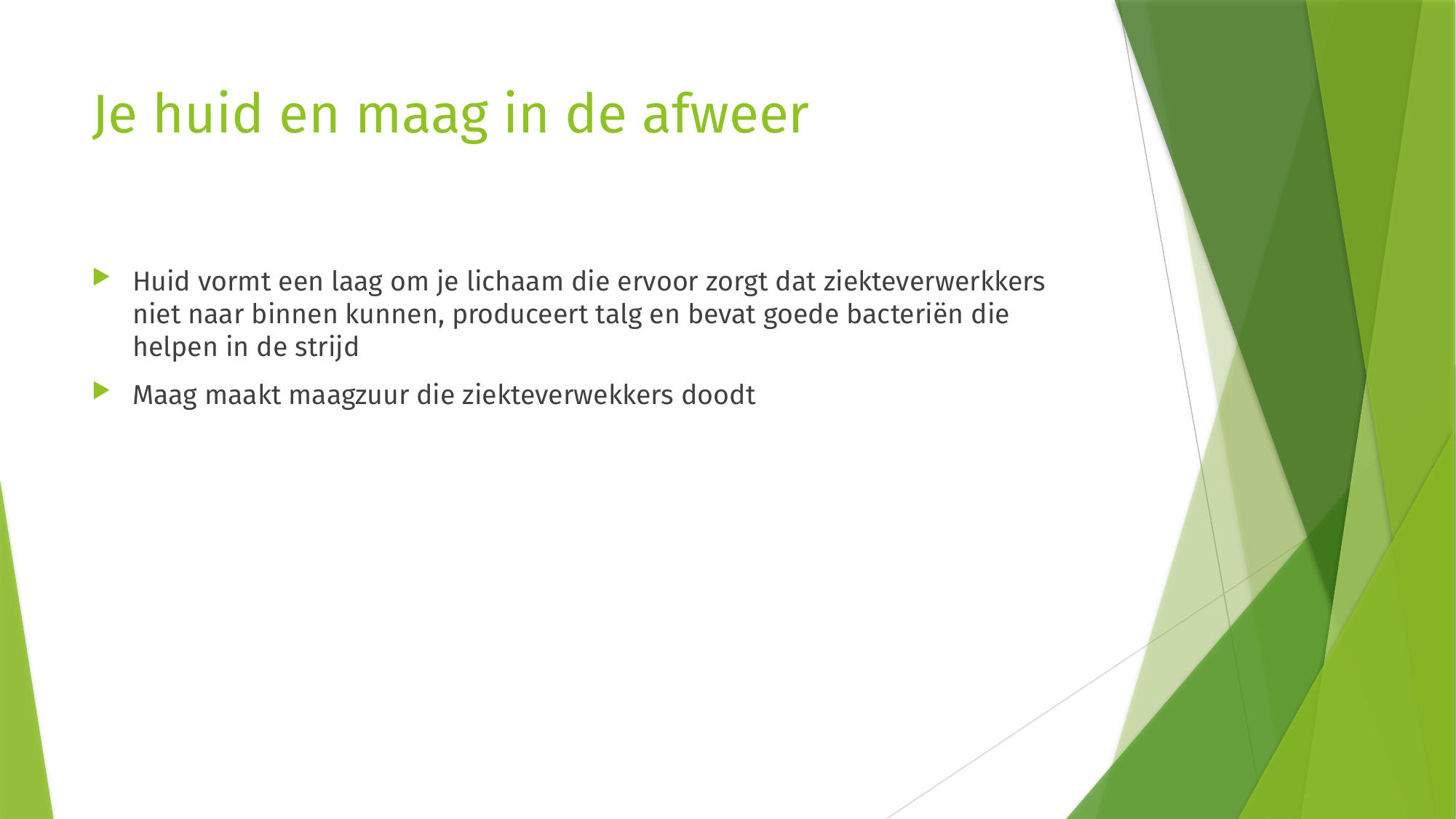

# Je huid en maag in de afweer
Huid vormt een laag om je lichaam die ervoor zorgt dat ziekteverwerkkers niet naar binnen kunnen, produceert talg en bevat goede bacteriën die helpen in de strijd
Maag maakt maagzuur die ziekteverwekkers doodt